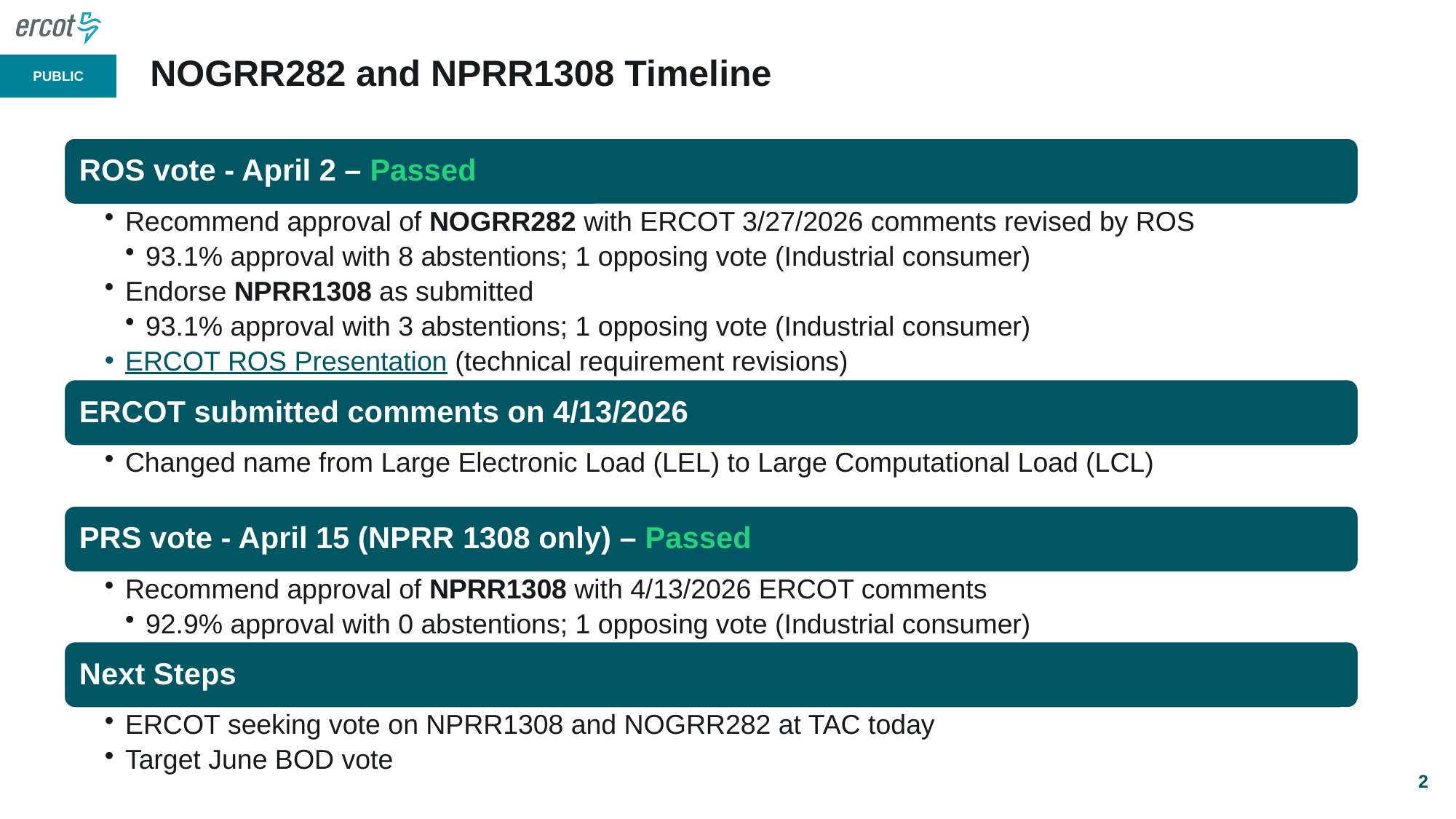

# NOGRR282 and NPRR1308 Timeline
ROS vote - April 2 – Passed
Recommend approval of NOGRR282 with ERCOT 3/27/2026 comments revised by ROS
93.1% approval with 8 abstentions; 1 opposing vote (Industrial consumer)
Endorse NPRR1308 as submitted
93.1% approval with 3 abstentions; 1 opposing vote (Industrial consumer)
ERCOT ROS Presentation (technical requirement revisions)
ERCOT submitted comments on 4/13/2026
Changed name from Large Electronic Load (LEL) to Large Computational Load (LCL)
PRS vote - April 15 (NPRR 1308 only) – Passed
Recommend approval of NPRR1308 with 4/13/2026 ERCOT comments
92.9% approval with 0 abstentions; 1 opposing vote (Industrial consumer)
Next Steps
ERCOT seeking vote on NPRR1308 and NOGRR282 at TAC today
Target June BOD vote
2